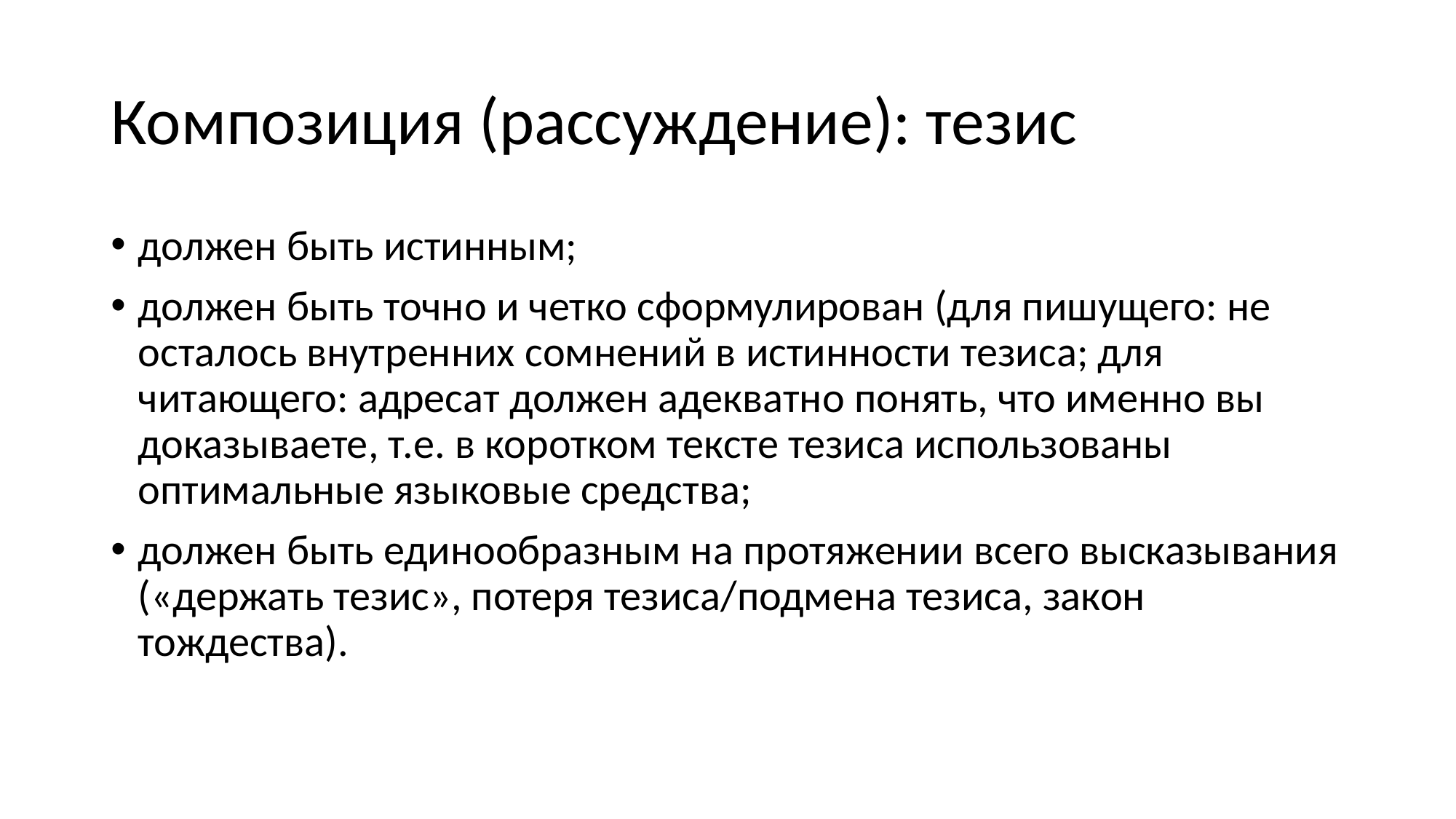

# Композиция (рассуждение): тезис
должен быть истинным;
должен быть точно и четко сформулирован (для пишущего: не осталось внутренних сомнений в истинности тезиса; для читающего: адресат должен адекватно понять, что именно вы доказываете, т.е. в коротком тексте тезиса использованы оптимальные языковые средства;
должен быть единообразным на протяжении всего высказывания («держать тезис», потеря тезиса/подмена тезиса, закон тождества).